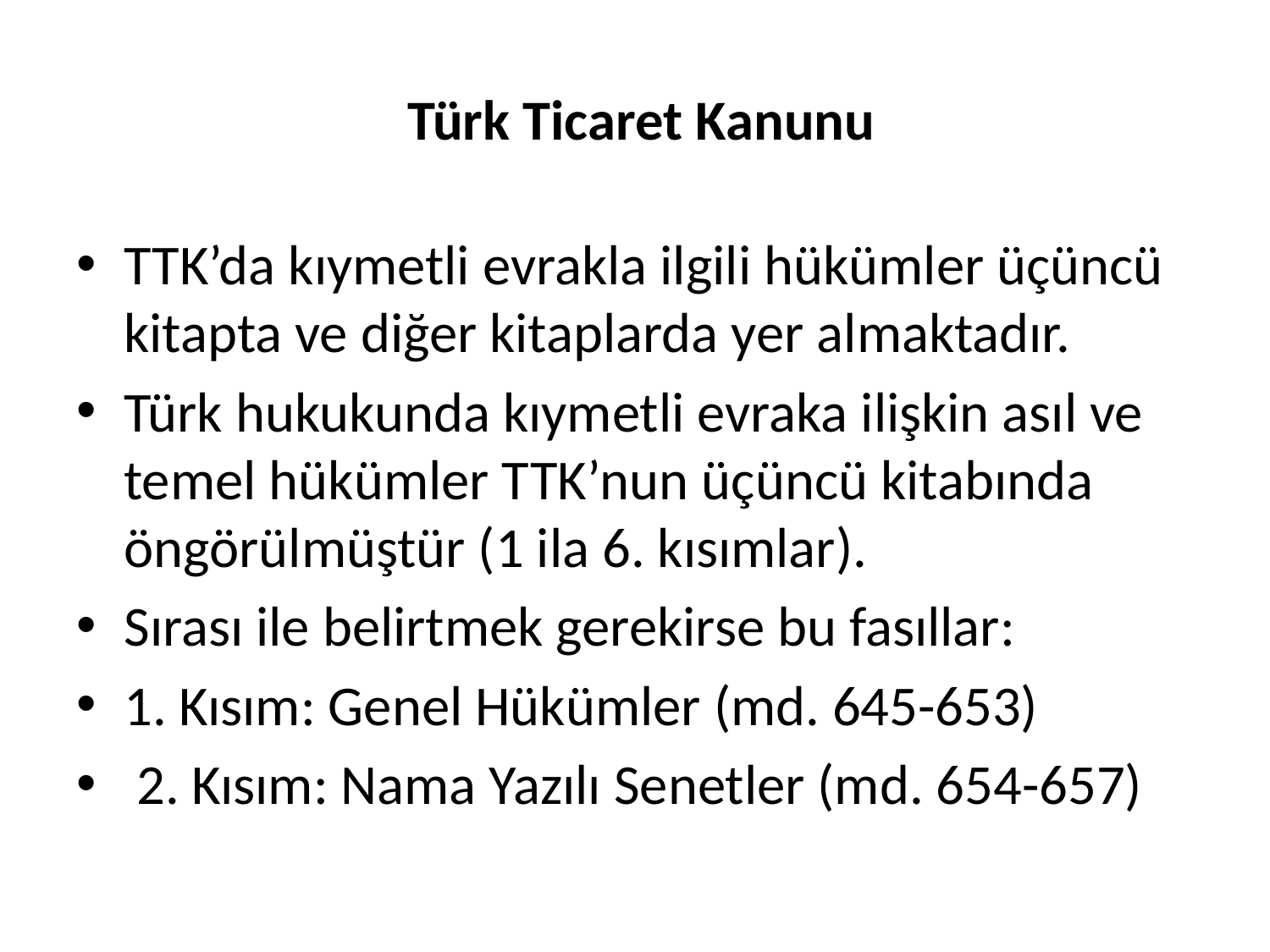

# Türk Ticaret Kanunu
TTK’da kıymetli evrakla ilgili hükümler üçüncü kitapta ve diğer kitaplarda yer almaktadır.
Türk hukukunda kıymetli evraka ilişkin asıl ve temel hükümler TTK’nun üçüncü kitabında öngörülmüştür (1 ila 6. kısımlar).
Sırası ile belirtmek gerekirse bu fasıllar:
1. Kısım: Genel Hükümler (md. 645-653)
 2. Kısım: Nama Yazılı Senetler (md. 654-657)